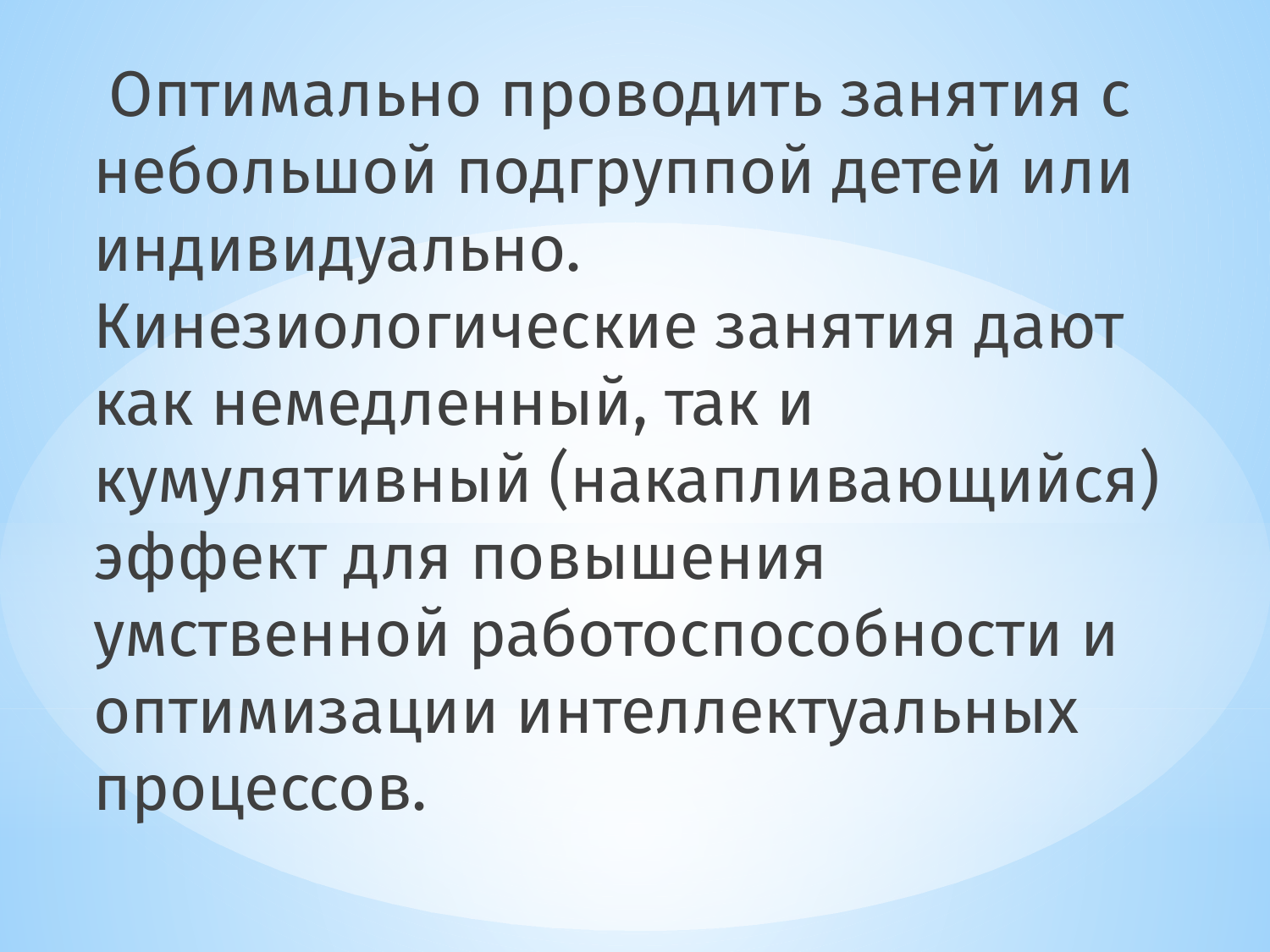

Оптимально проводить занятия с небольшой подгруппой детей или индивидуально. Кинезиологические занятия дают как немедленный, так и кумулятивный (накапливающийся) эффект для повышения умственной работоспособности и оптимизации интеллектуальных процессов.
#